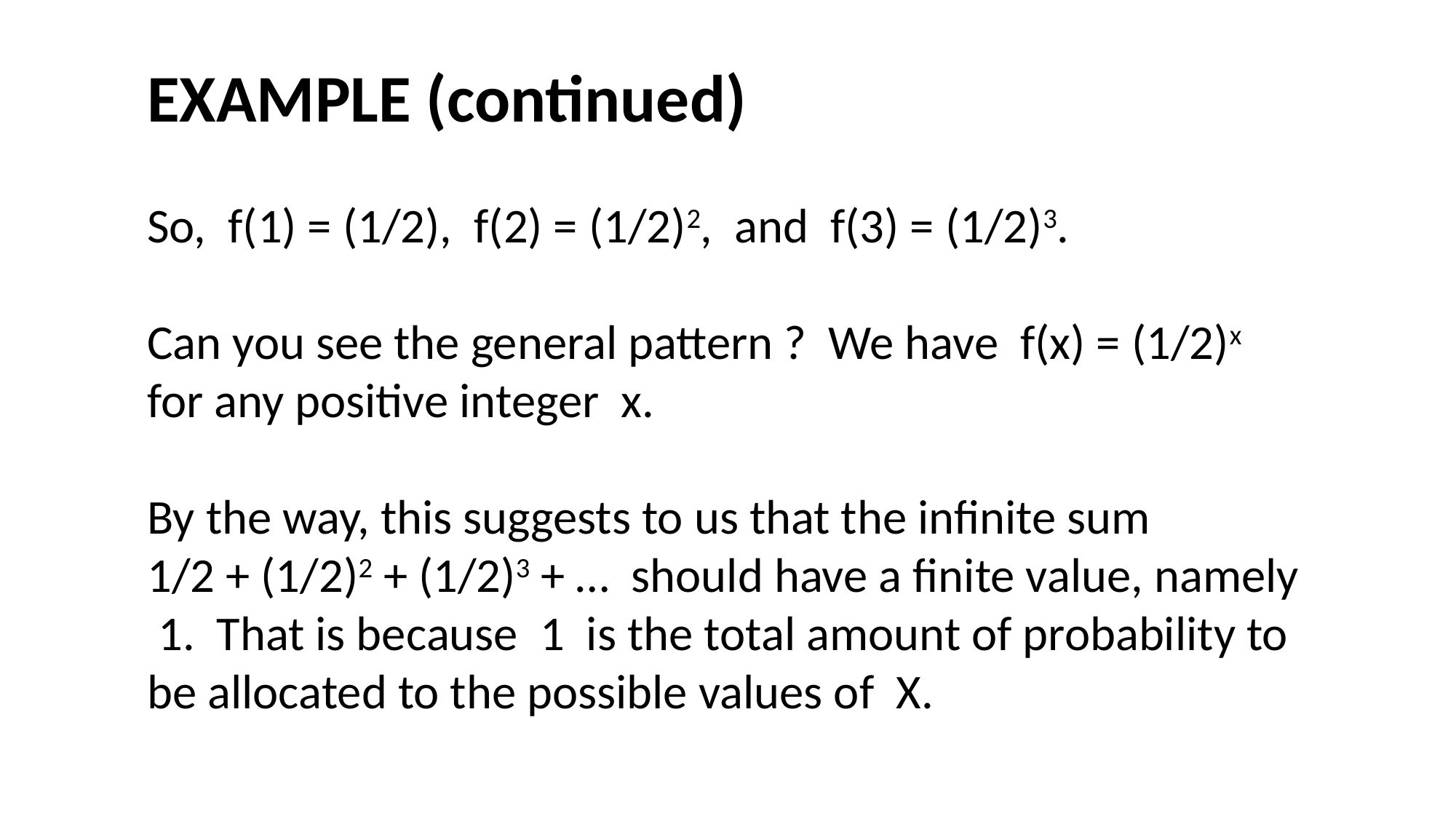

#
EXAMPLE (continued)

So,  f(1) = (1/2),  f(2) = (1/2)2,  and  f(3) = (1/2)3.

Can you see the general pattern ?  We have  f(x) = (1/2)x  for any positive integer  x.

By the way, this suggests to us that the infinite sum
1/2 + (1/2)2 + (1/2)3 + …  should have a finite value, namely  1.  That is because  1  is the total amount of probability to be allocated to the possible values of  X.